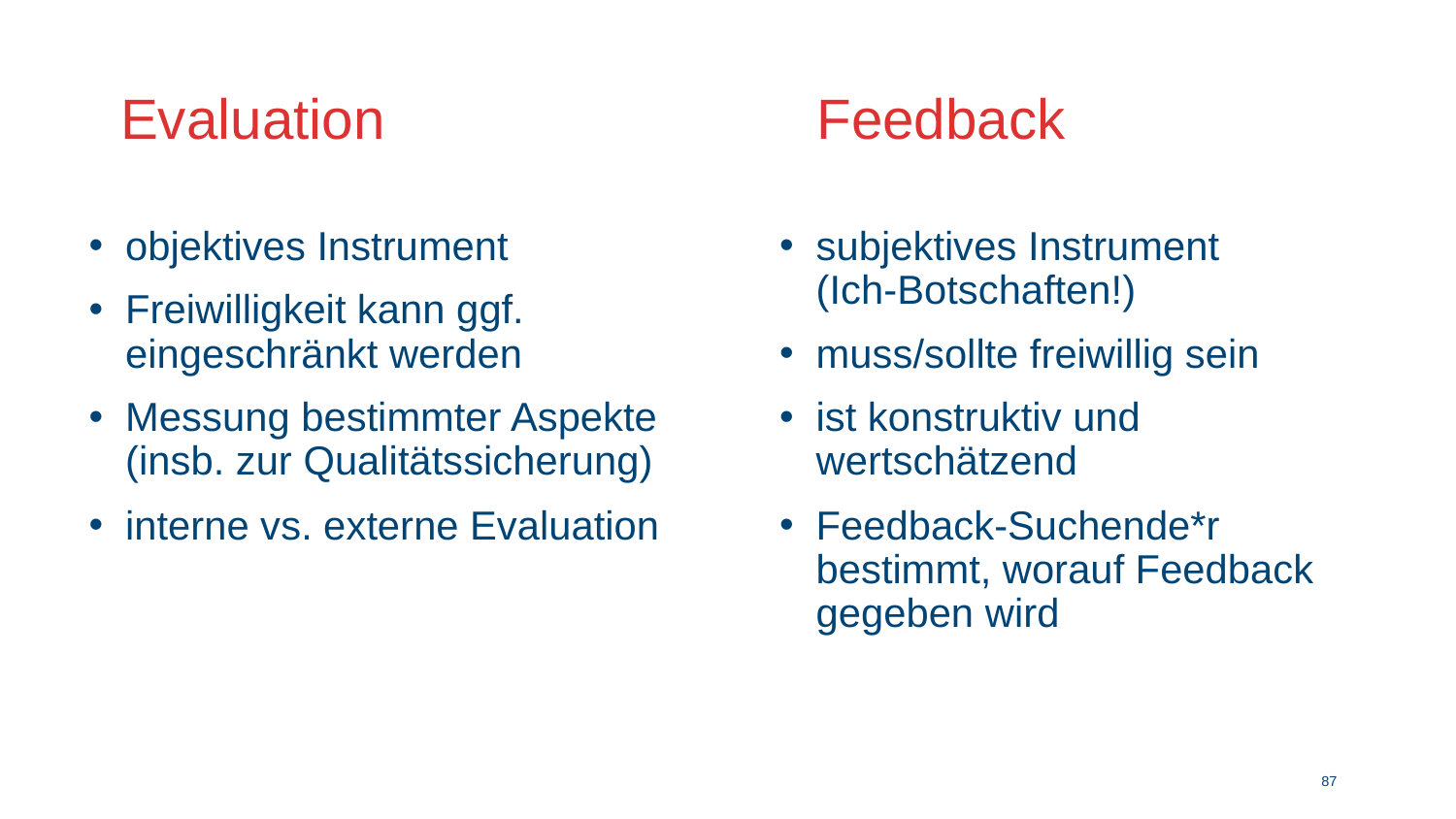

# Evaluation	    		Feedback
objektives Instrument
Freiwilligkeit kann ggf. eingeschränkt werden
Messung bestimmter Aspekte (insb. zur Qualitätssicherung)
interne vs. externe Evaluation

subjektives Instrument
(Ich-Botschaften!)
muss/sollte freiwillig sein
ist konstruktiv und wertschätzend
Feedback-Suchende*r bestimmt, worauf Feedback gegeben wird

87